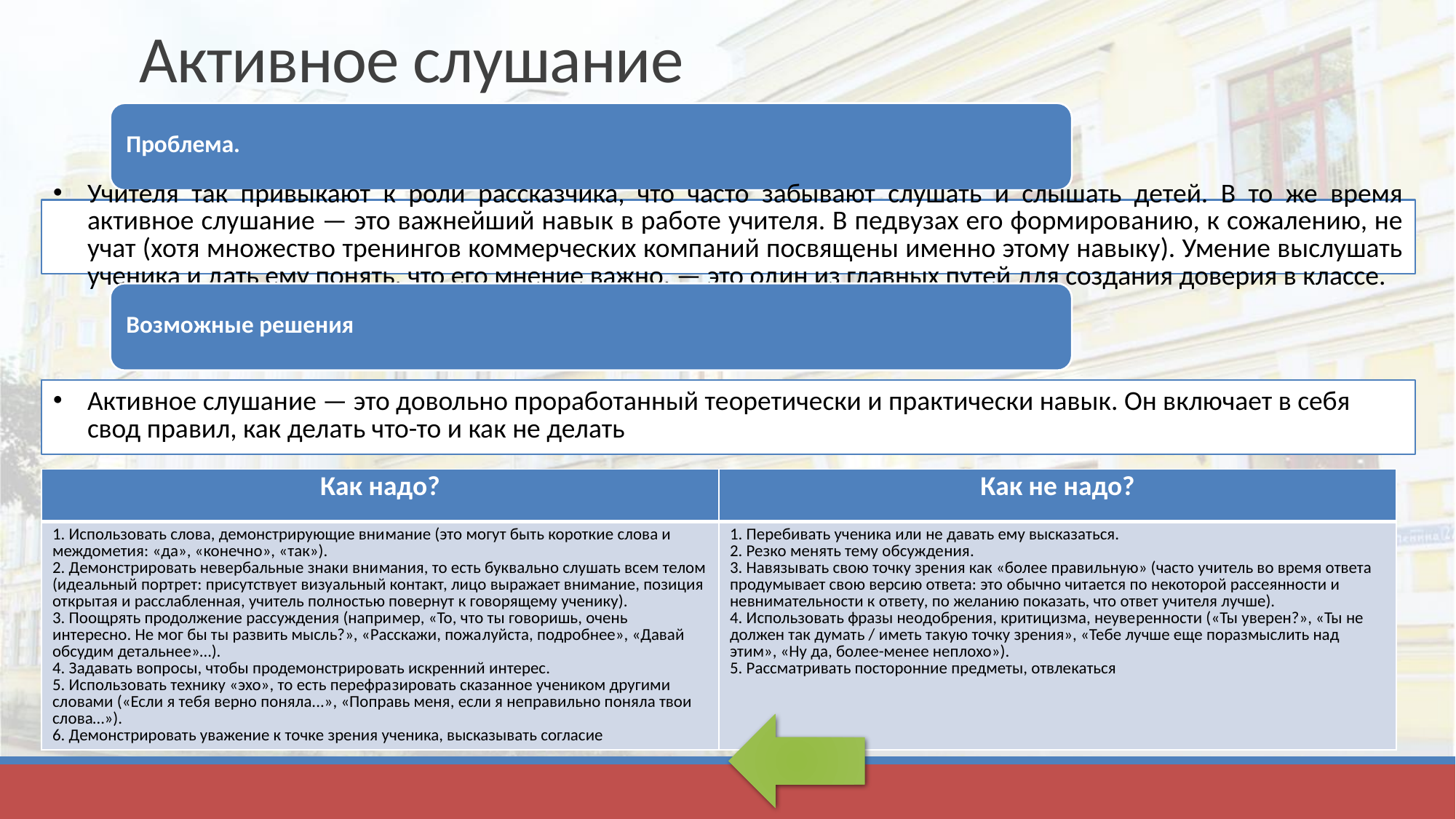

# Активное слушание
Проблема.
Возможные решения
Активное слушание — это довольно проработанный теоретически и практически навык. Он включает в себя свод правил, как делать что-то и как не делать
Учителя так привыкают к роли рассказчика, что часто забывают слушать и слышать детей. В то же время активное слу­шание — это важнейший навык в работе учителя. В педвузах его формированию, к сожалению, не учат (хотя множество тренингов коммерческих компаний посвящены именно этому навыку). Умение выслушать ученика и дать ему понять, что его мнение важно, — это один из главных путей для создания доверия в классе.
| Как надо? | Как не надо? |
| --- | --- |
| 1. Использовать слова, демонстрирующие вни­мание (это могут быть короткие слова и междо­метия: «да», «конечно», «так»). 2. Демонстрировать невербальные знаки вни­мания, то есть буквально слушать всем телом (идеальный портрет: присутствует визуальный контакт, лицо выражает внимание, позиция открытая и расслабленная, учитель полностью повернут к говорящему ученику). 3. Поощрять продолжение рассуждения (напри­мер, «То, что ты говоришь, очень интересно. Не мог бы ты развить мысль?», «Расскажи, пожа­луйста, подробнее», «Давай обсудим детальнее»…). 4. Задавать вопросы, чтобы продемонстриро­вать искренний интерес. 5. Использовать технику «эхо», то есть перефра­зировать сказанное учеником другими словами («Если я тебя верно поняла...», «Поправь меня, если я неправильно поняла твои слова…»). 6. Демонстрировать уважение к точке зрения ученика, высказывать согласие | 1. Перебивать ученика или не давать ему высказаться. 2. Резко менять тему обсужде­ния. 3. Навязывать свою точку зре­ния как «более правильную» (часто учитель во время ответа продумывает свою версию ответа: это обычно читается по некоторой рассеянности и невнимательности к ответу, по желанию показать, что ответ учителя лучше). 4. Использовать фразы нео­добрения, критицизма, неуве­ренности («Ты уверен?», «Ты не должен так думать / иметь та­кую точку зрения», «Тебе лучше еще поразмыслить над этим», «Ну да, более-менее неплохо»). 5. Рассматривать посторонние предметы, отвлекаться |